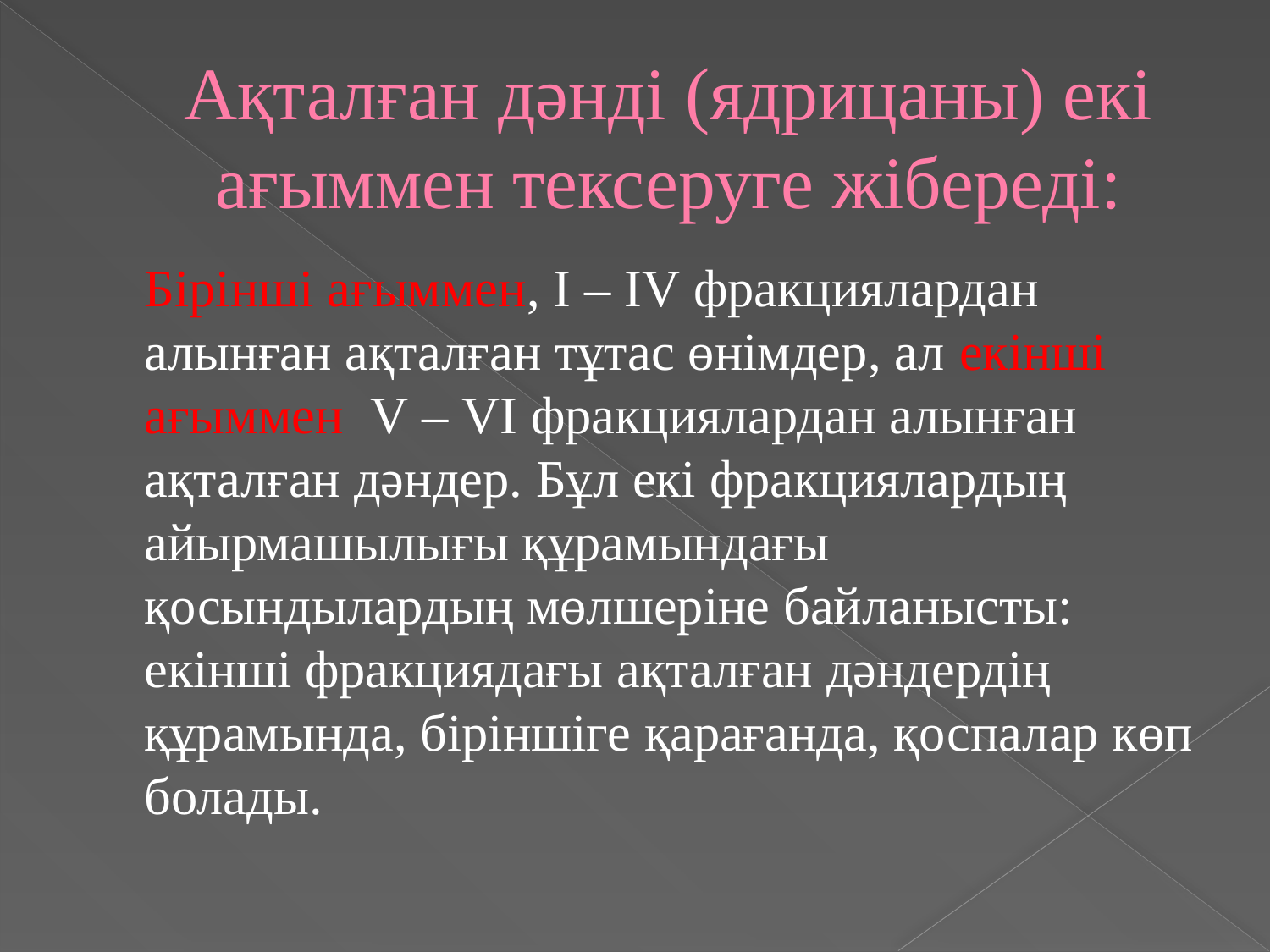

# Ақталған дәнді (ядрицаны) екі ағыммен тексеруге жібереді:
    Бірінші ағыммен, І – ІV фракциялардан алынған ақталған тұтас өнімдер, ал екінші ағыммен  V – VІ фракциялардан алынған ақталған дәндер. Бұл екі фракциялардың айырмашылығы құрамындағы қосындылардың мөлшеріне байланысты: екінші фракциядағы ақталған дәндердің құрамында, біріншіге қарағанда, қоспалар көп болады.